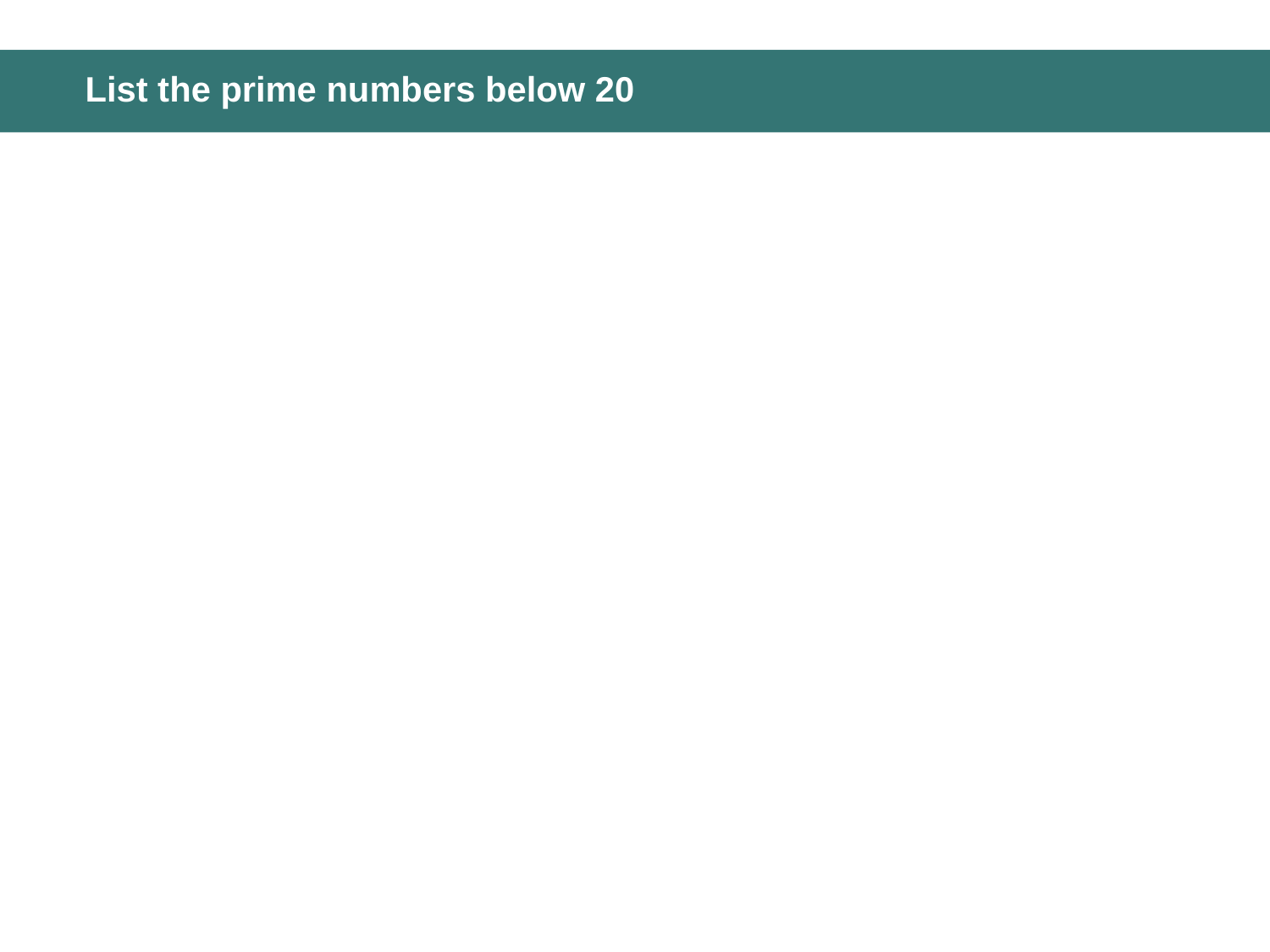

# List the prime numbers below 20